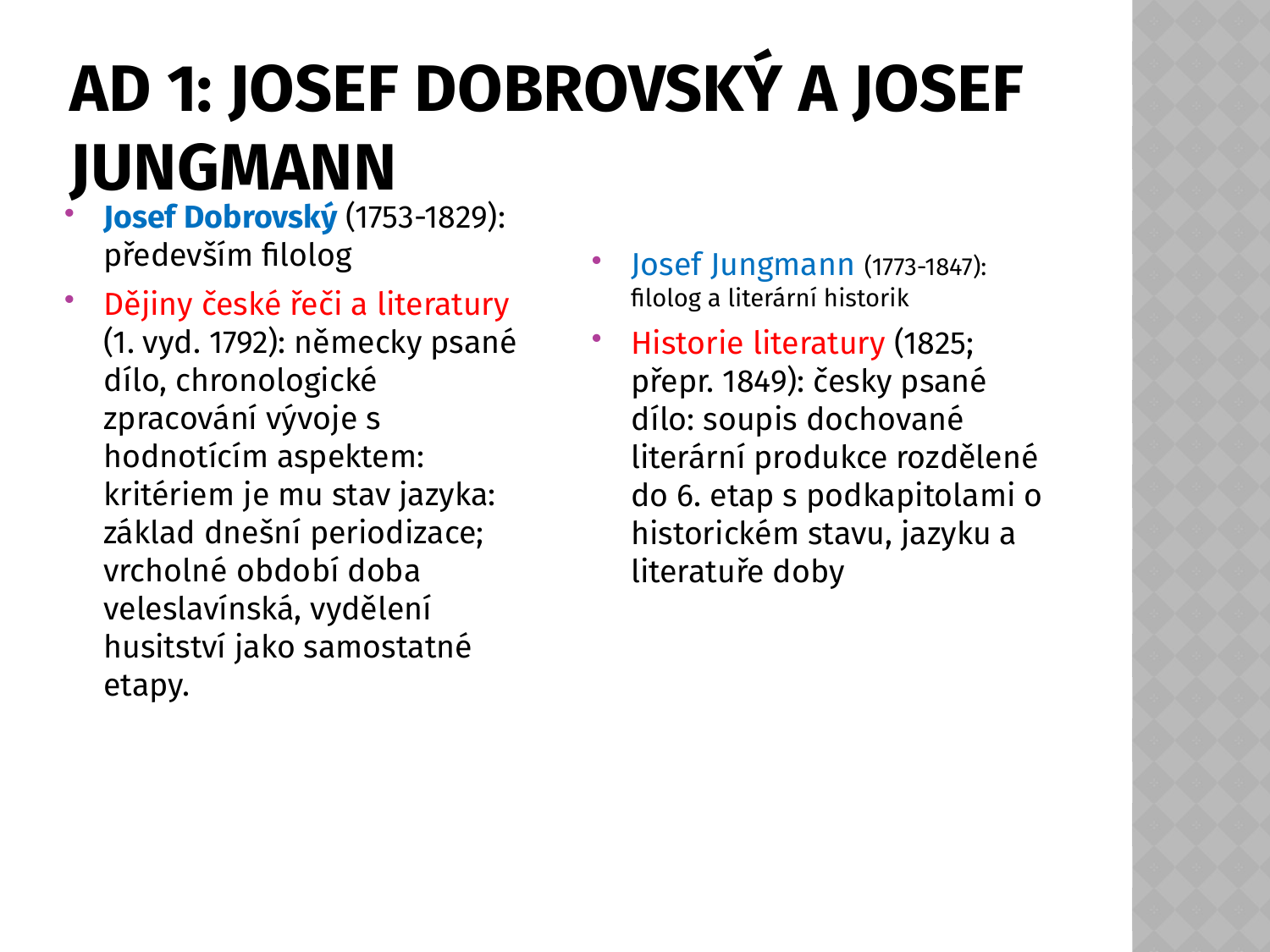

# Ad 1: Josef DoBrovský a Josef Jungmann
Josef Dobrovský (1753-1829):  především filolog
Dějiny české řeči a literatury (1. vyd. 1792): německy psané dílo, chronologické zpracování vývoje s hodnotícím aspektem: kritériem je mu stav jazyka: základ dnešní periodizace; vrcholné období doba veleslavínská, vydělení husitství jako samostatné etapy.
Josef Jungmann (1773-1847): filolog a literární historik
Historie literatury (1825; přepr. 1849): česky psané dílo: soupis dochované literární produkce rozdělené do 6. etap s podkapitolami o historickém stavu, jazyku a literatuře doby